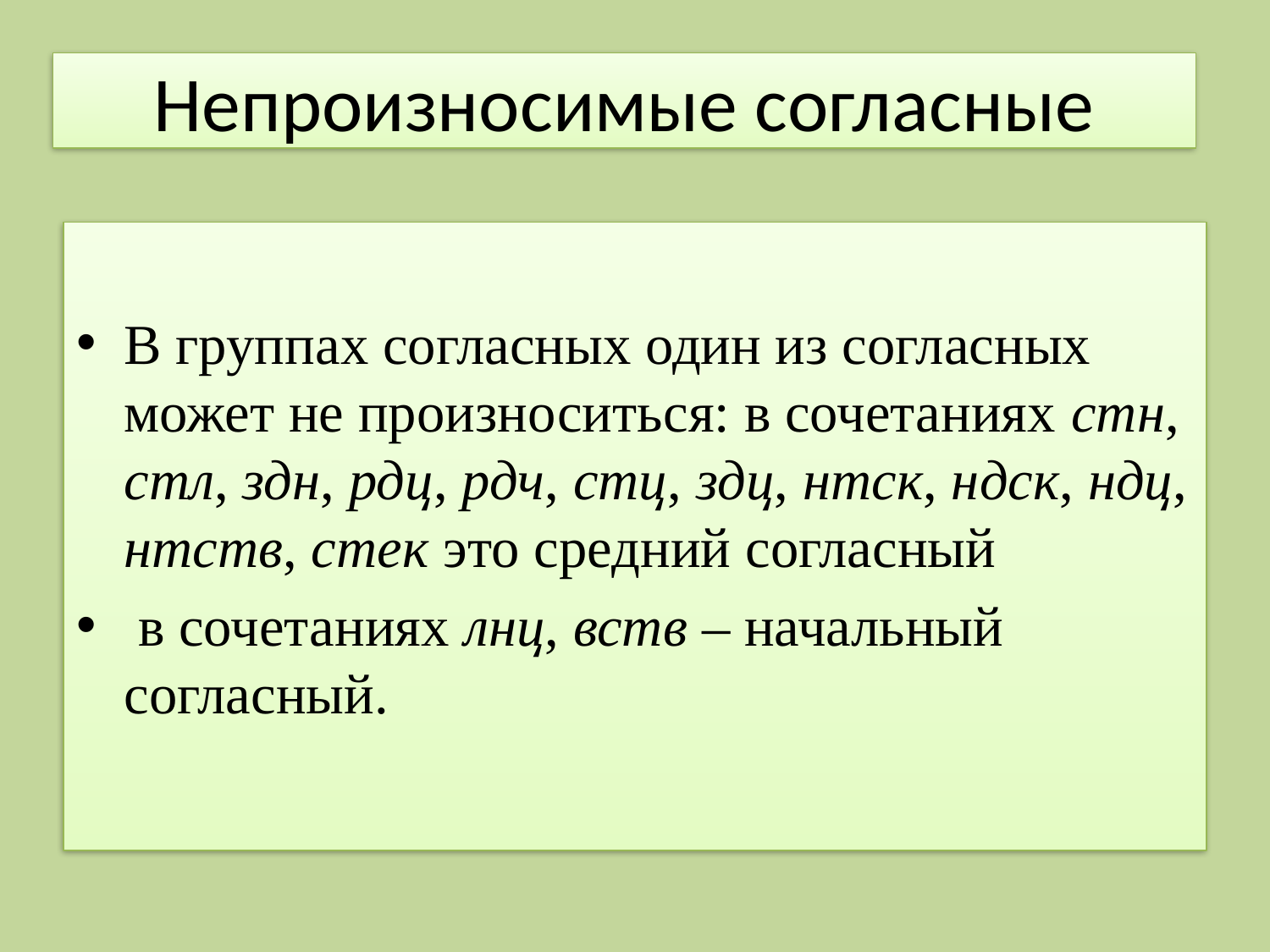

# Непроизносимые согласные

В группах согласных один из согласных может не произноситься: в сочетаниях стн, стл, здн, рдц, рдч, стц, здц, нтск, ндск, ндц, нтств, стек это средний согласный
 в сочетаниях лнц, вств – начальный согласный.